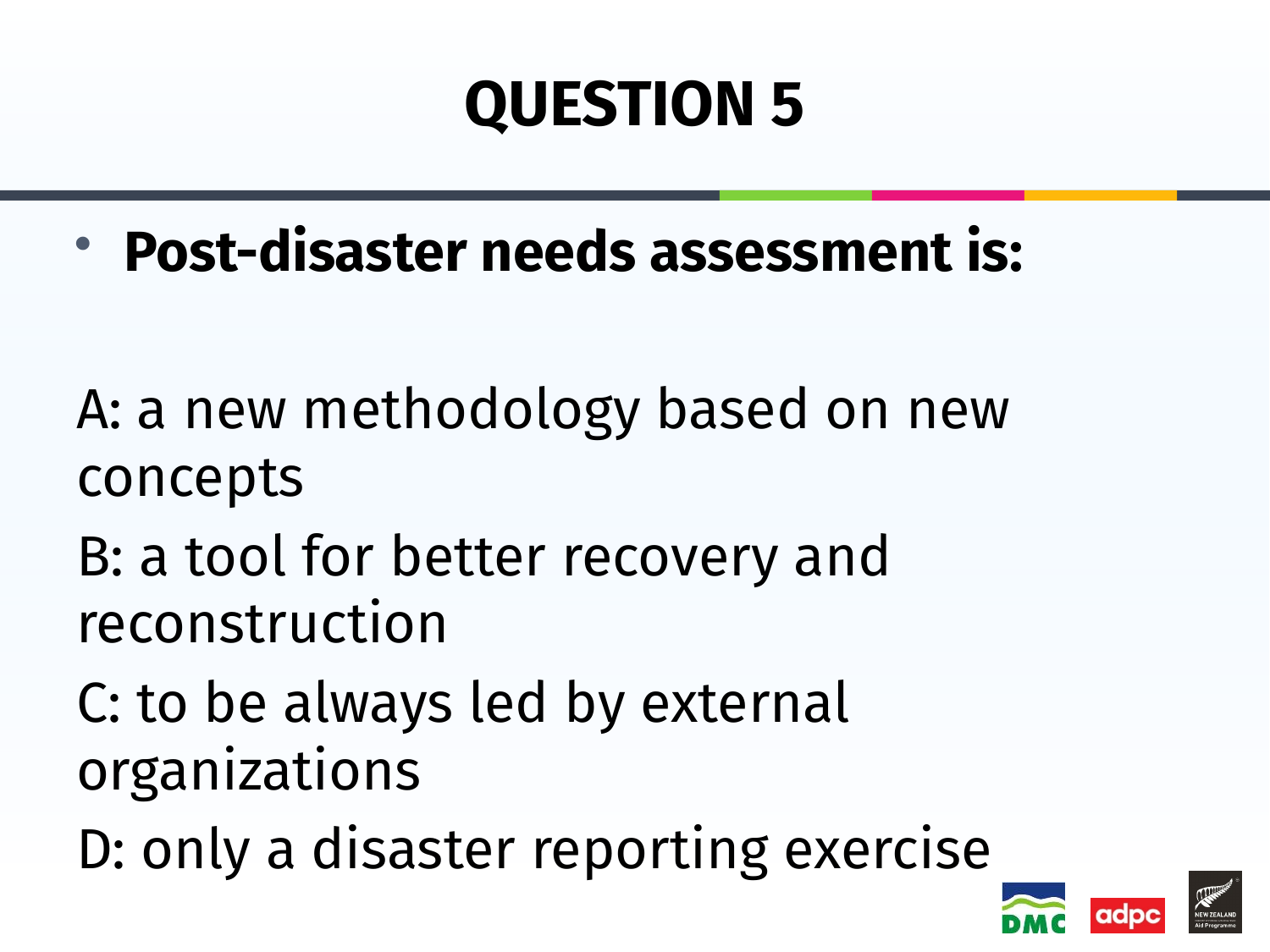

# QUESTION 5
Post-disaster needs assessment is:

A: a new methodology based on new concepts
B: a tool for better recovery and reconstruction
C: to be always led by external organizations
D: only a disaster reporting exercise